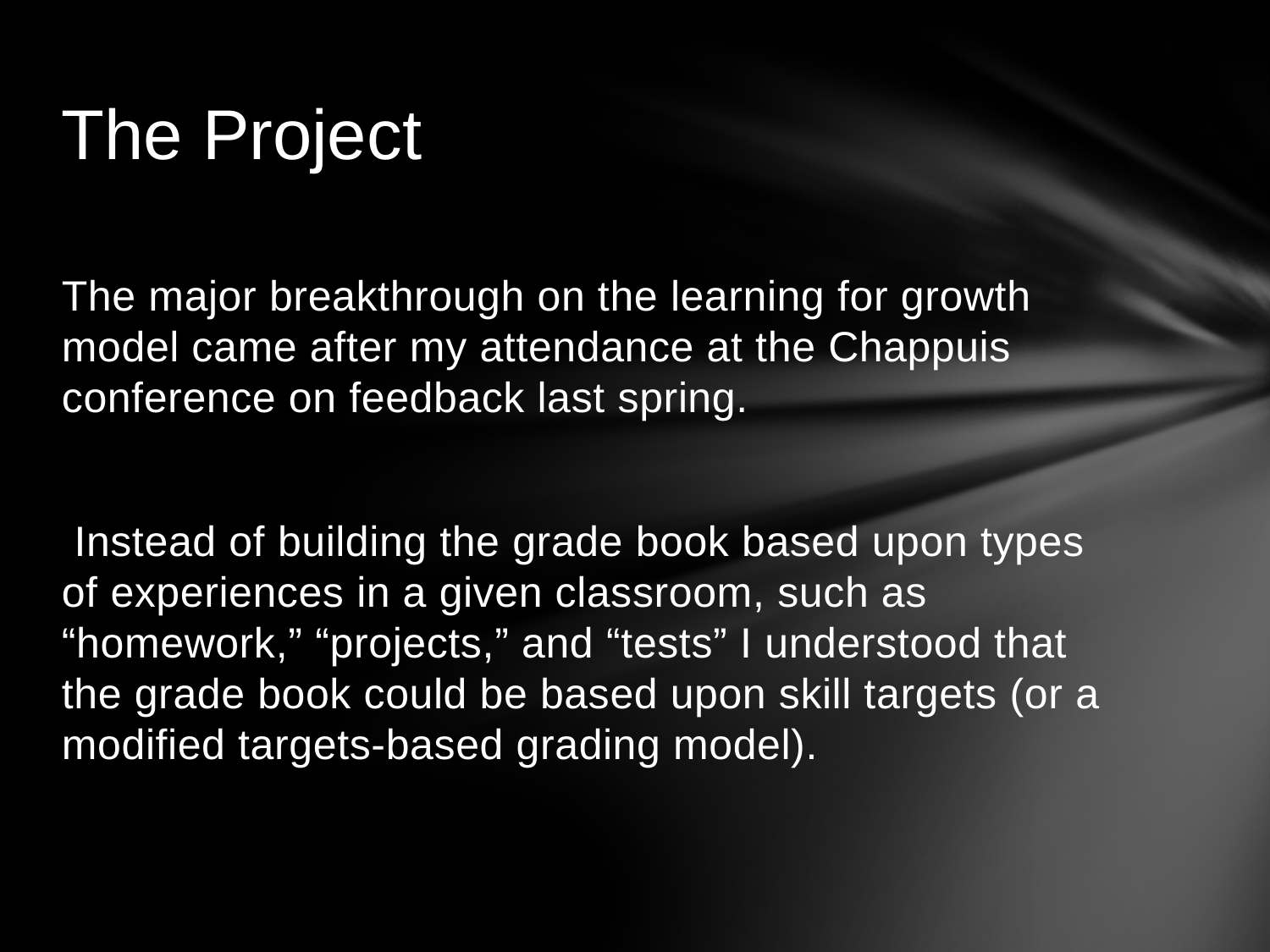

# The Project

The major breakthrough on the learning for growth model came after my attendance at the Chappuis conference on feedback last spring.

 Instead of building the grade book based upon types of experiences in a given classroom, such as “homework,” “projects,” and “tests” I understood that the grade book could be based upon skill targets (or a modified targets-based grading model).